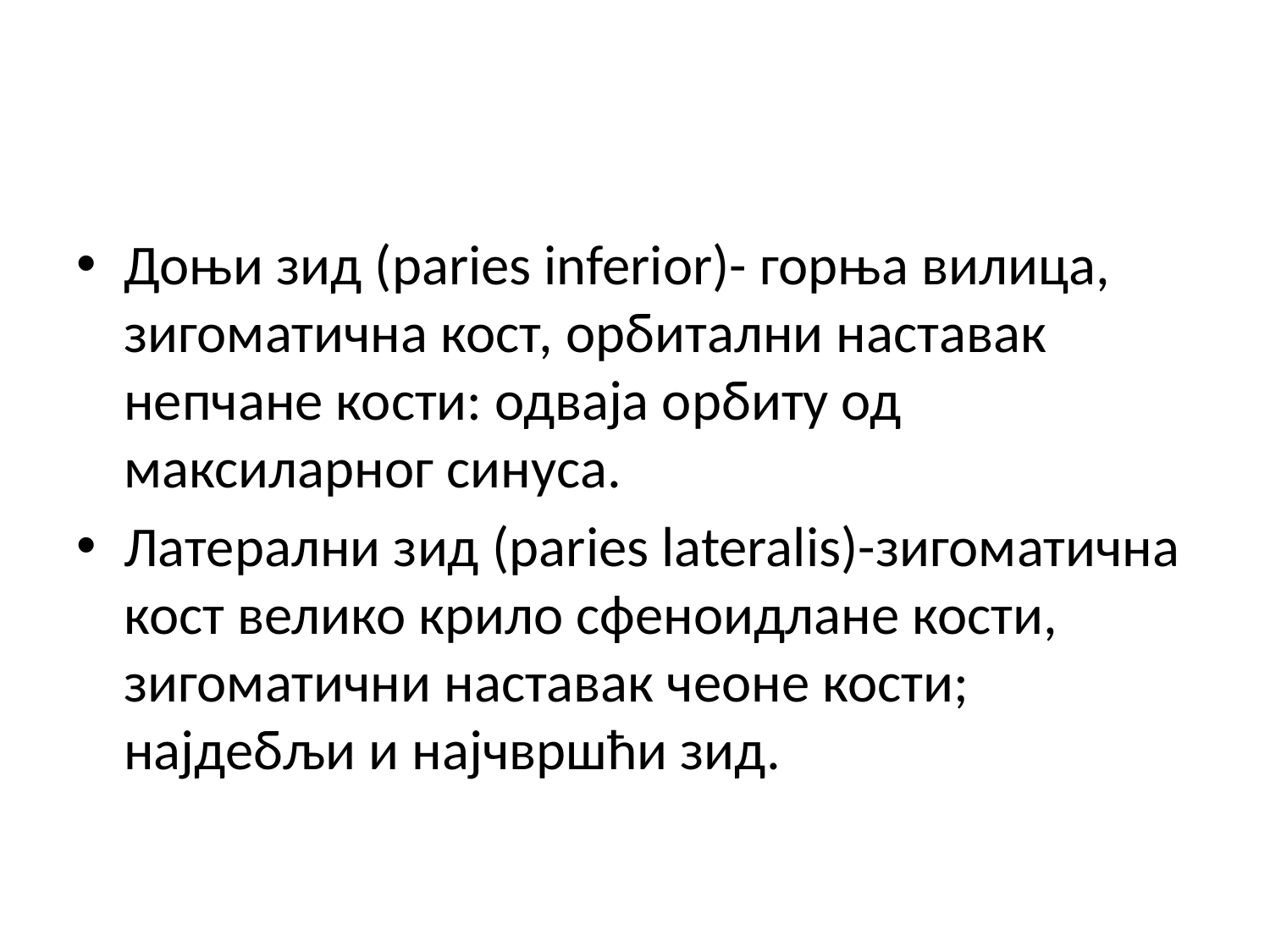

#
Доњи зид (paries inferior)- горња вилица, зигоматична кост, орбитални наставак непчане кости: одваја орбиту од максиларног синуса.
Латерални зид (paries lateralis)-зигоматична кост велико крило сфеноидлане кости, зигоматични наставак чеоне кости; најдебљи и најчвршћи зид.